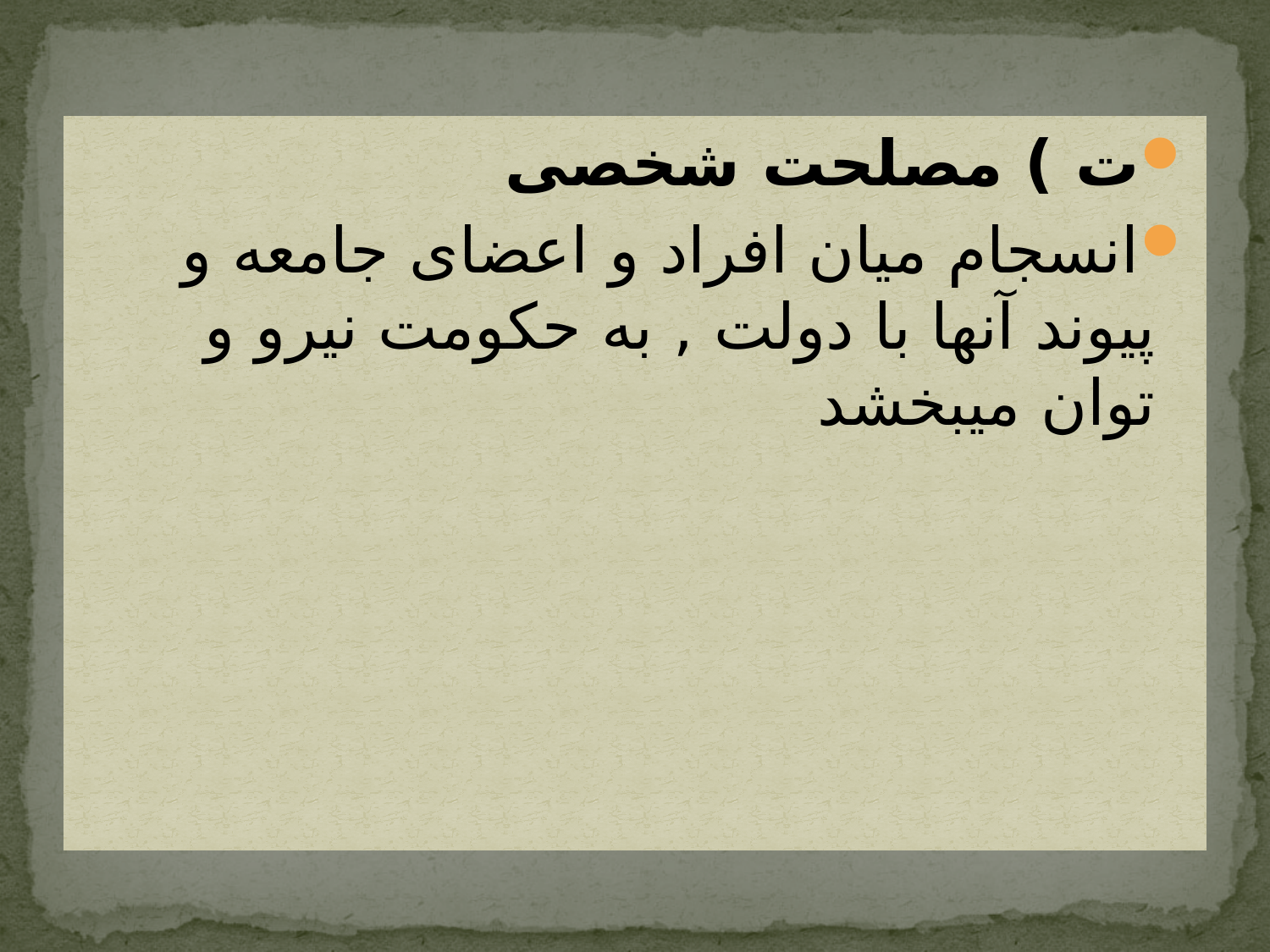

ت ) مصلحت شخصی
انسجام میان افراد و اعضای جامعه و پیوند آنها با دولت , به حکومت نیرو و توان میبخشد